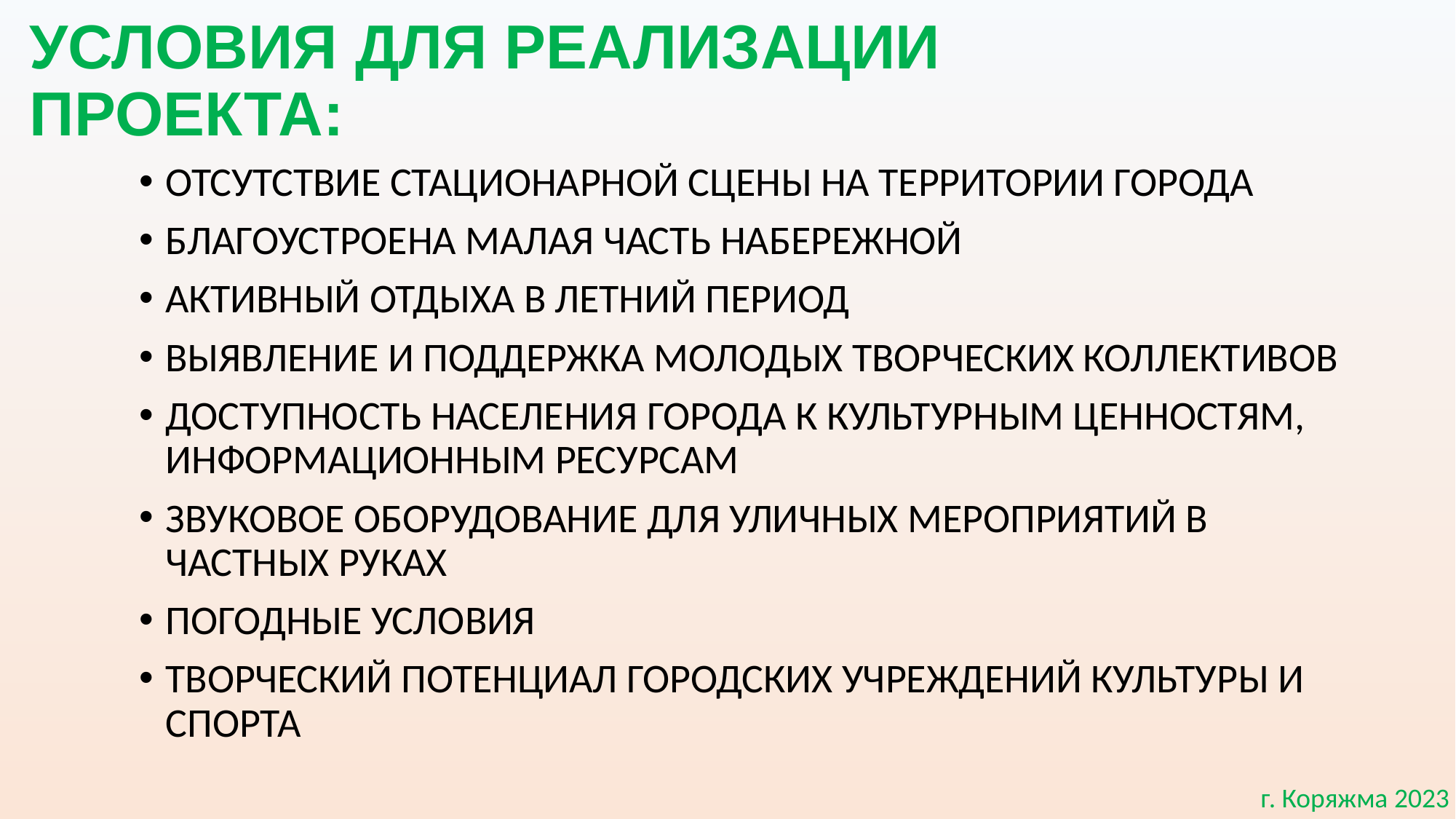

# УСЛОВИЯ ДЛЯ РЕАЛИЗАЦИИ ПРОЕКТА:
ОТСУТСТВИЕ СТАЦИОНАРНОЙ СЦЕНЫ НА ТЕРРИТОРИИ ГОРОДА
БЛАГОУСТРОЕНА МАЛАЯ ЧАСТЬ НАБЕРЕЖНОЙ
АКТИВНЫЙ ОТДЫХА В ЛЕТНИЙ ПЕРИОД
ВЫЯВЛЕНИЕ И ПОДДЕРЖКА МОЛОДЫХ ТВОРЧЕСКИХ КОЛЛЕКТИВОВ
ДОСТУПНОСТЬ НАСЕЛЕНИЯ ГОРОДА К КУЛЬТУРНЫМ ЦЕННОСТЯМ, ИНФОРМАЦИОННЫМ РЕСУРСАМ
ЗВУКОВОЕ ОБОРУДОВАНИЕ ДЛЯ УЛИЧНЫХ МЕРОПРИЯТИЙ В ЧАСТНЫХ РУКАХ
ПОГОДНЫЕ УСЛОВИЯ
ТВОРЧЕСКИЙ ПОТЕНЦИАЛ ГОРОДСКИХ УЧРЕЖДЕНИЙ КУЛЬТУРЫ И СПОРТА

г. Коряжма 2023